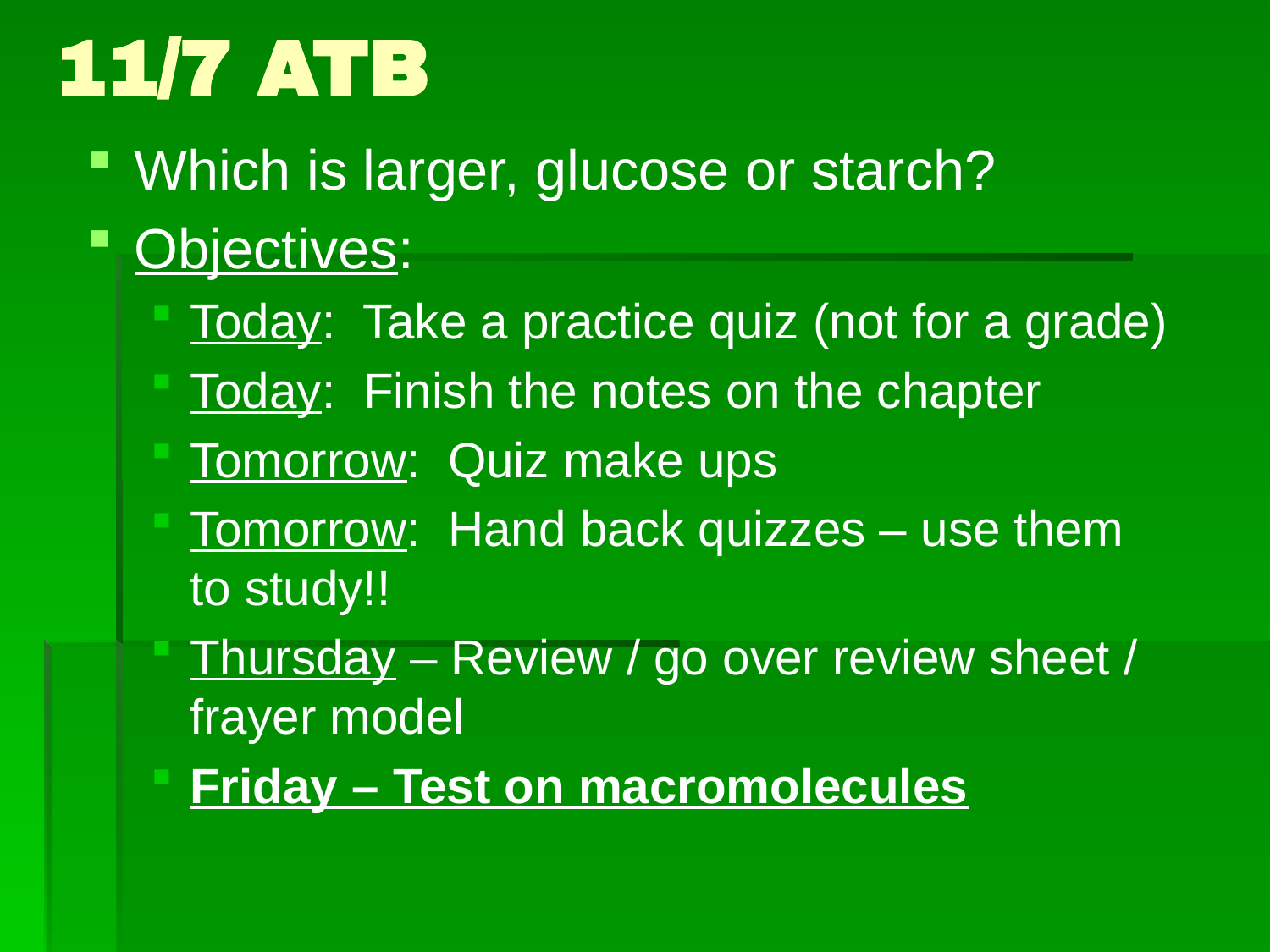

# 11/7 ATB
Which is larger, glucose or starch?
Objectives:
Today:  Take a practice quiz (not for a grade)
Today:  Finish the notes on the chapter
Tomorrow:  Quiz make ups
Tomorrow:  Hand back quizzes – use them to study!!
Thursday – Review / go over review sheet / frayer model
Friday – Test on macromolecules